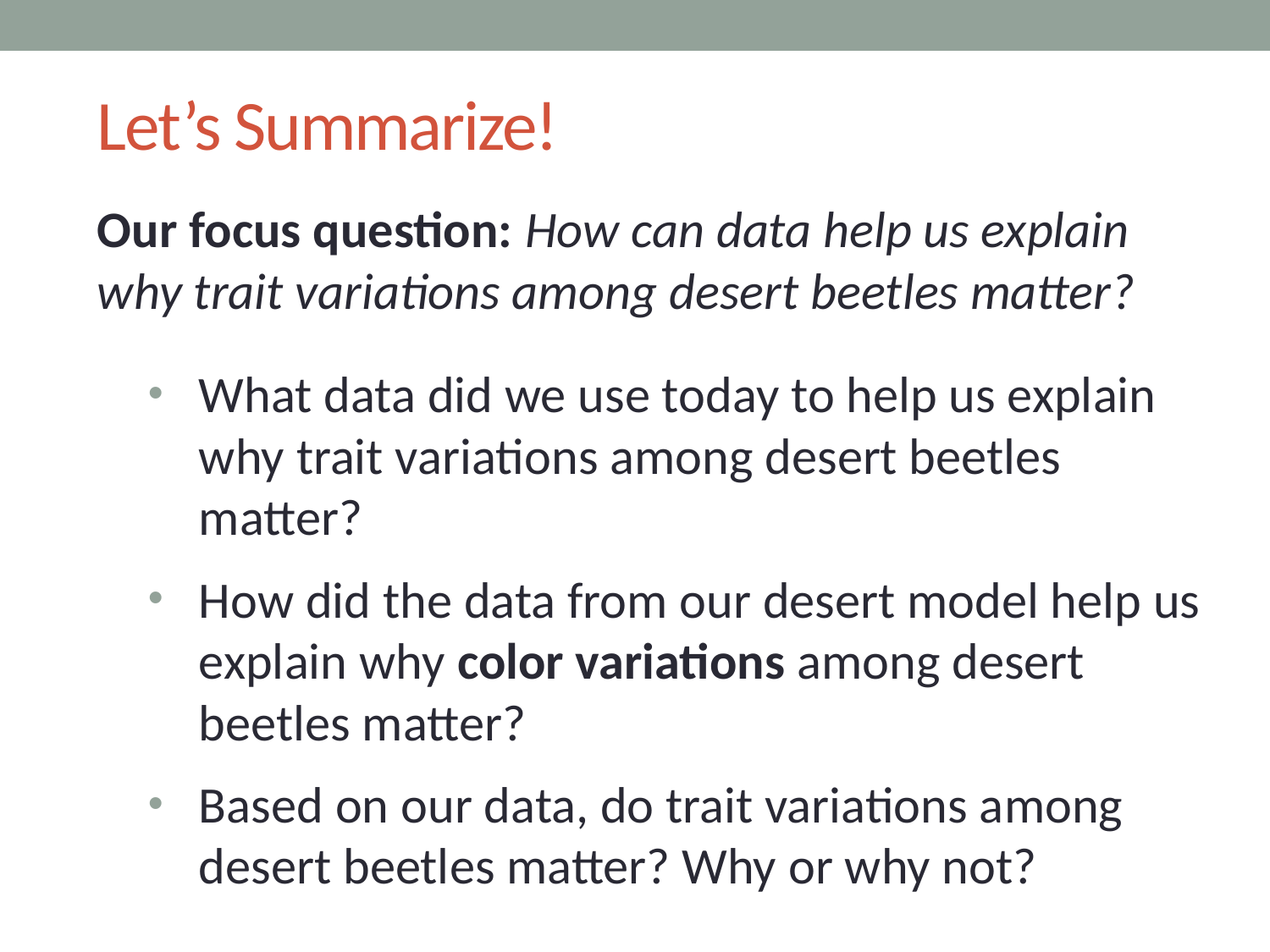

# Let’s Summarize!
Our focus question: How can data help us explain why trait variations among desert beetles matter?
What data did we use today to help us explain why trait variations among desert beetles matter?
How did the data from our desert model help us explain why color variations among desert beetles matter?
Based on our data, do trait variations among desert beetles matter? Why or why not?